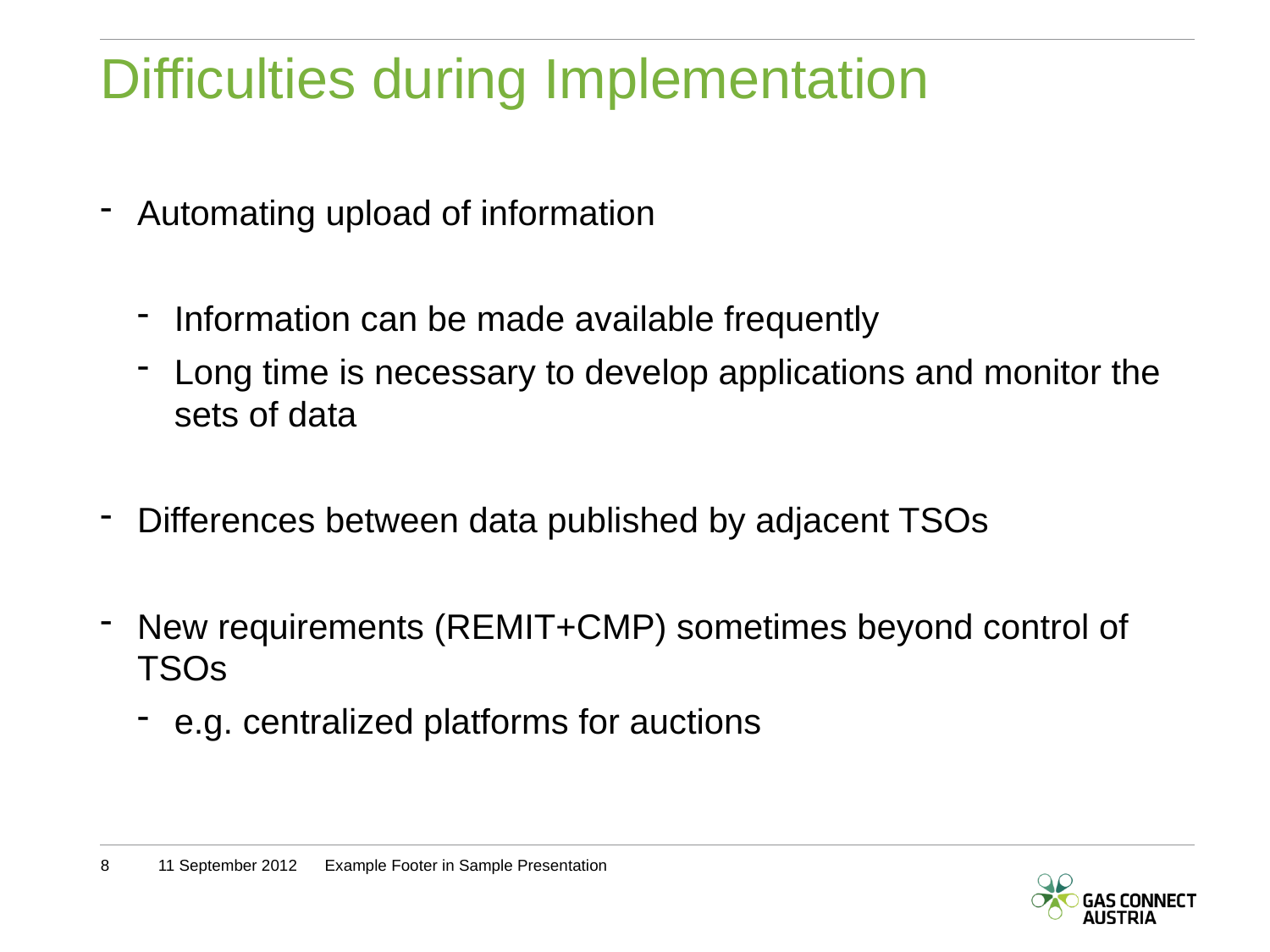

# Difficulties during Implementation
Automating upload of information

Information can be made available frequently
Long time is necessary to develop applications and monitor the sets of data

Differences between data published by adjacent TSOs

New requirements (REMIT+CMP) sometimes beyond control of TSOs
e.g. centralized platforms for auctions

8
11 September 2012
Example Footer in Sample Presentation